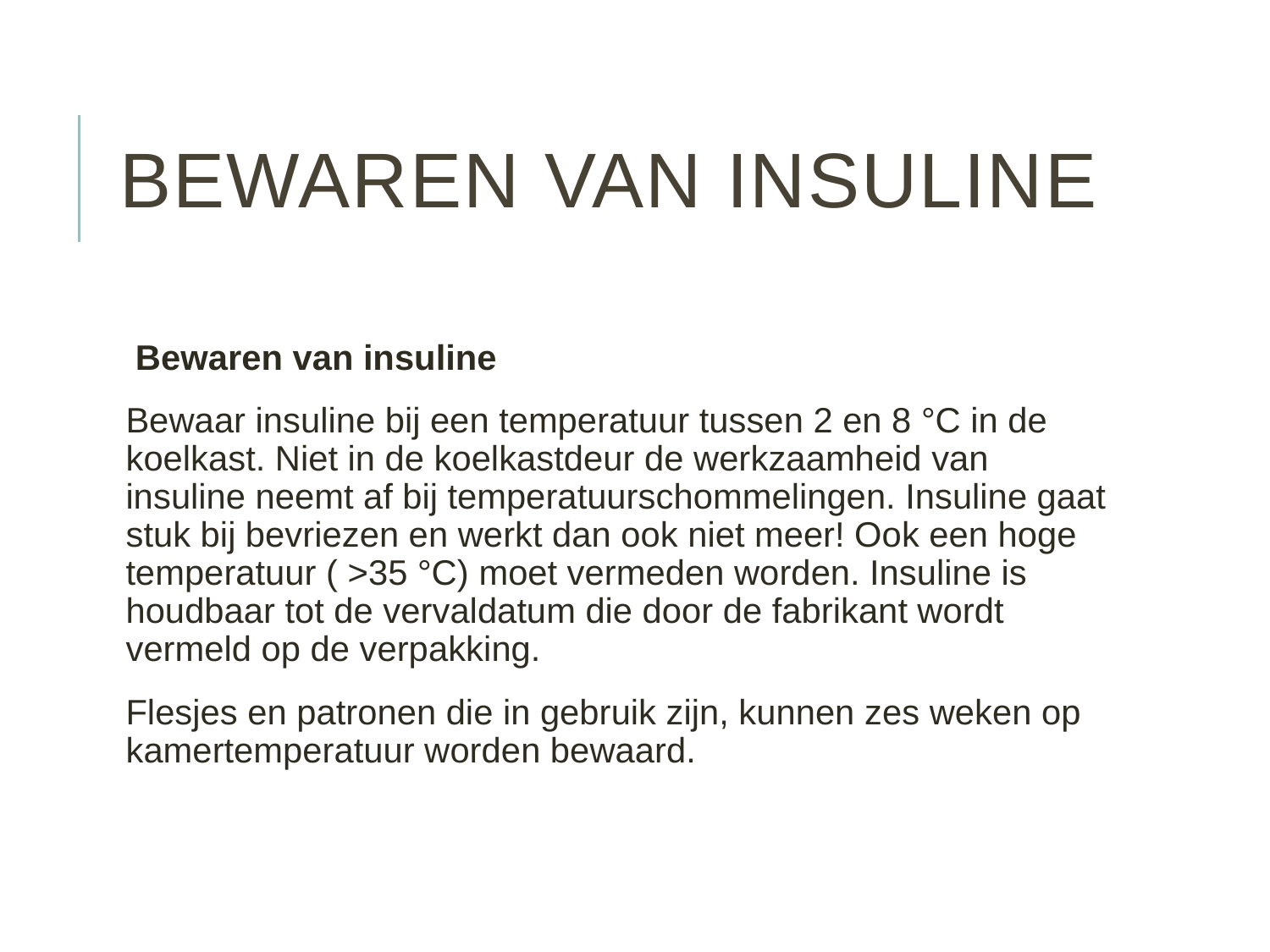

# Bewaren van insuline

 Bewaren van insuline
Bewaar insuline bij een temperatuur tussen 2 en 8 °C in de koelkast. Niet in de koelkastdeur de werkzaamheid van insuline neemt af bij temperatuurschommelingen. Insuline gaat stuk bij bevriezen en werkt dan ook niet meer! Ook een hoge temperatuur ( >35 °C) moet vermeden worden. Insuline is houdbaar tot de vervaldatum die door de fabrikant wordt vermeld op de verpakking.
Flesjes en patronen die in gebruik zijn, kunnen zes weken op kamertemperatuur worden bewaard.